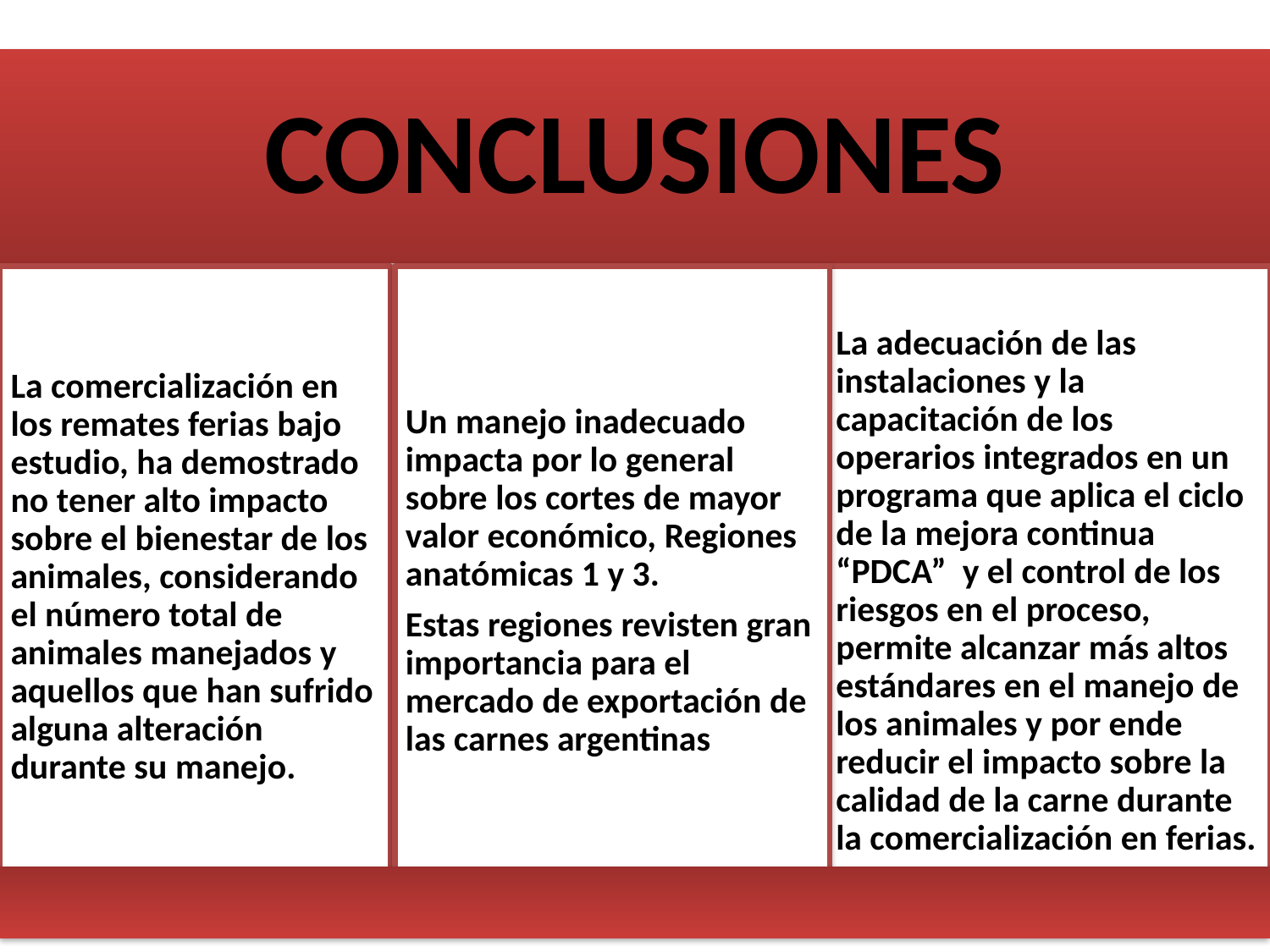

CONCLUSIONES
La comercialización en los remates ferias bajo estudio, ha demostrado no tener alto impacto sobre el bienestar de los animales, considerando el número total de animales manejados y aquellos que han sufrido alguna alteración durante su manejo.
La adecuación de las instalaciones y la capacitación de los operarios integrados en un programa que aplica el ciclo  de la mejora continua “PDCA”  y el control de los riesgos en el proceso, permite alcanzar más altos  estándares en el manejo de los animales y por ende reducir el impacto sobre la calidad de la carne durante la comercialización en ferias.
Un manejo inadecuado impacta por lo general sobre los cortes de mayor valor económico, Regiones anatómicas 1 y 3.
Estas regiones revisten gran importancia para el mercado de exportación de las carnes argentinas